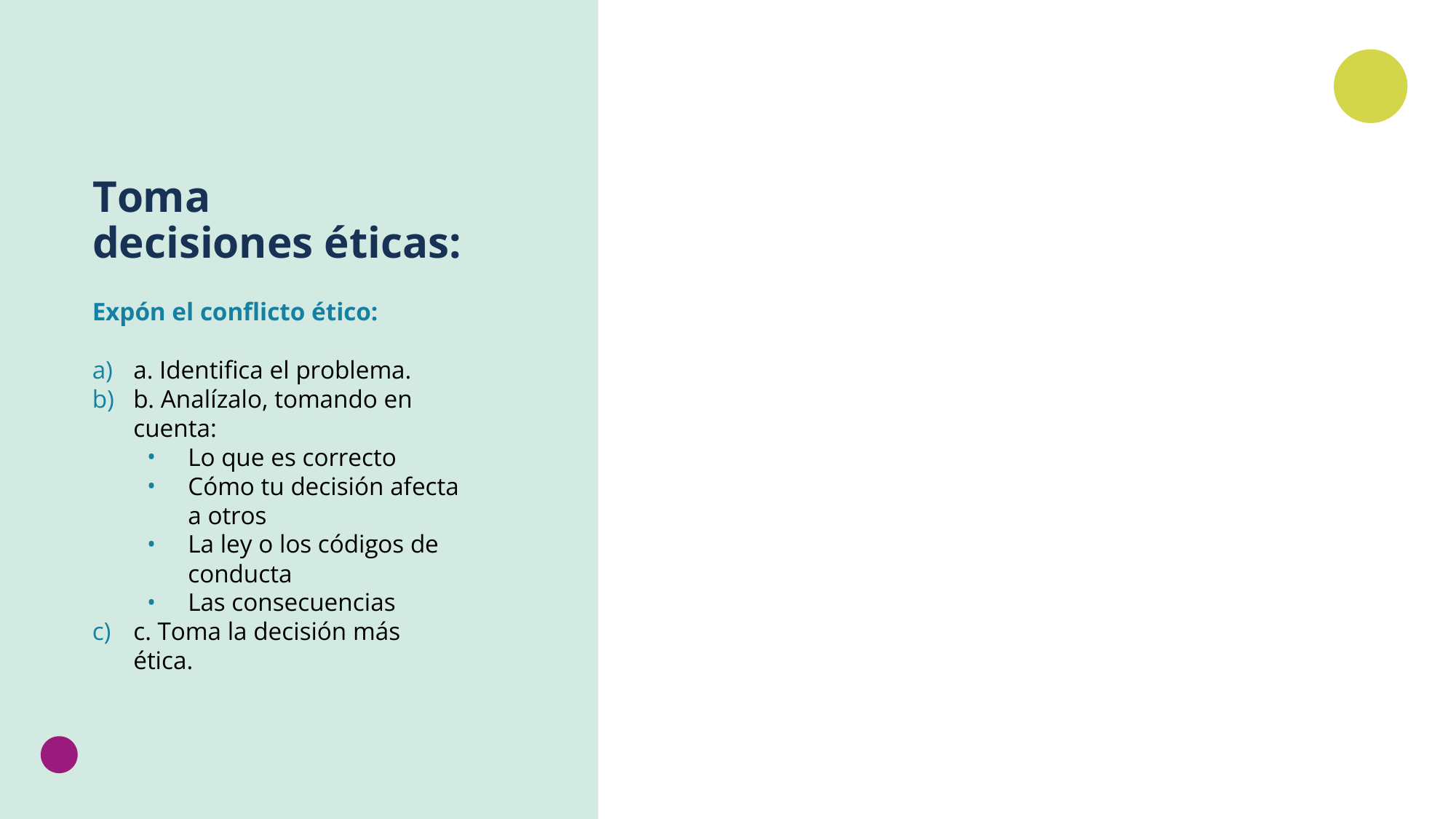

# Toma decisiones éticas:

Expón el conflicto ético:

a. Identifica el problema.
b. Analízalo, tomando en cuenta:
Lo que es correcto
Cómo tu decisión afecta a otros
La ley o los códigos de conducta
Las consecuencias
c. Toma la decisión más ética.